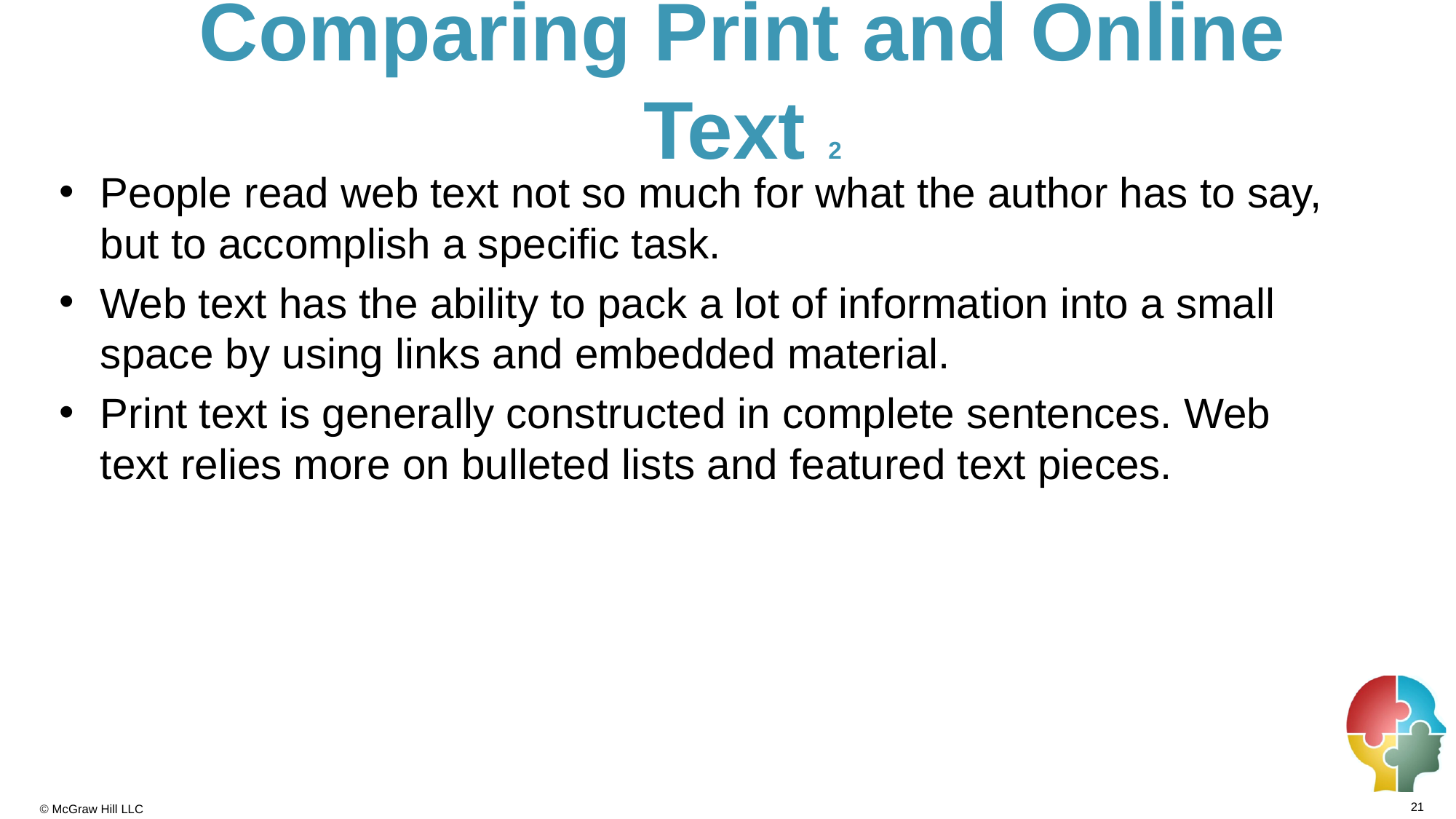

# Comparing Print and Online Text 2
People read web text not so much for what the author has to say, but to accomplish a specific task.
Web text has the ability to pack a lot of information into a small space by using links and embedded material.
Print text is generally constructed in complete sentences. Web text relies more on bulleted lists and featured text pieces.
21